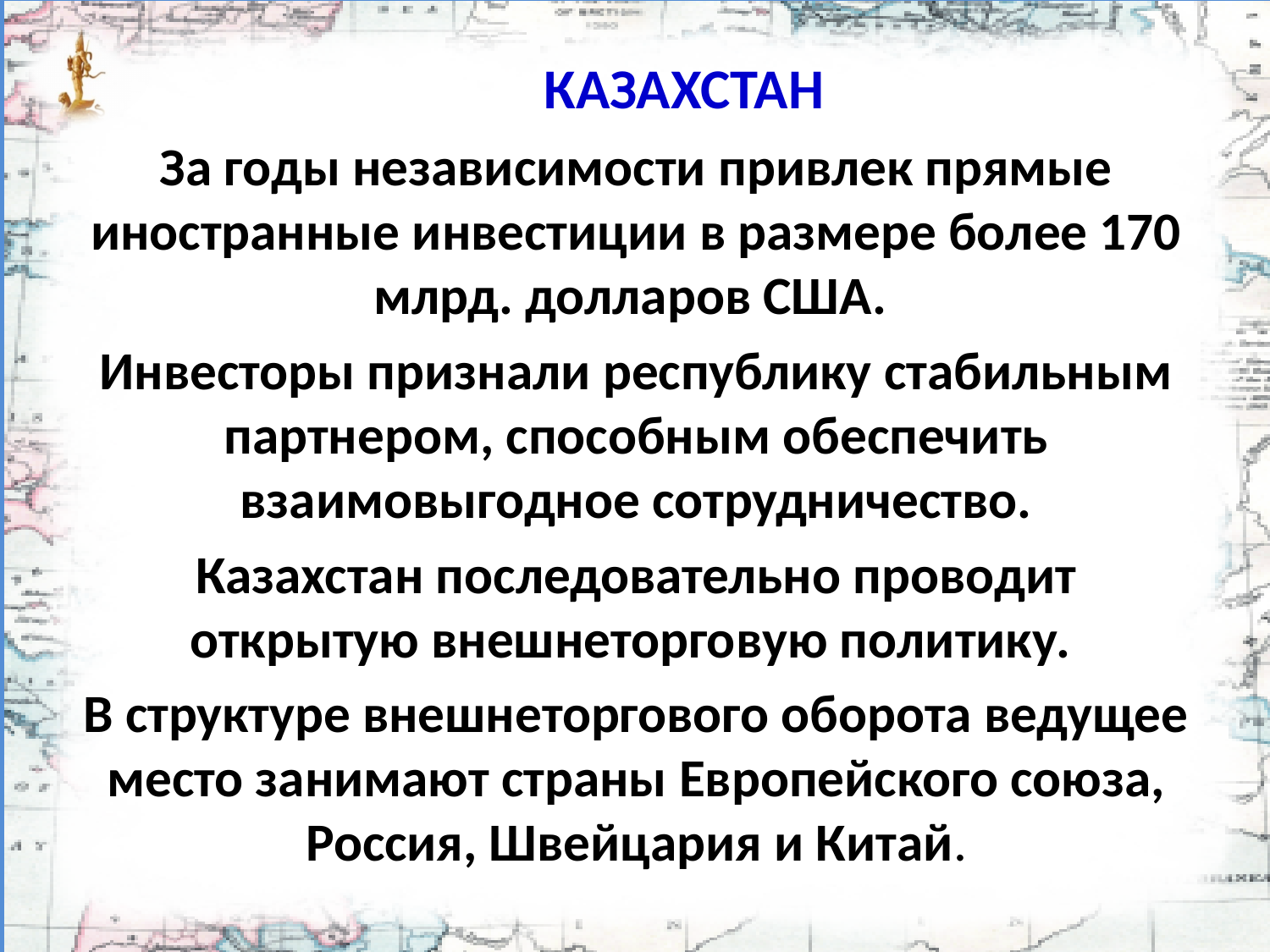

# КАЗАХСТАН
За годы независимости привлек прямые иностранные инвестиции в размере более 170 млрд. долларов США.
Инвесторы признали республику стабильным партнером, способным обеспечить взаимовыгодное сотрудничество.
Казахстан последовательно проводит открытую внешнеторго­вую политику.
В структуре внешнеторгового оборота ведущее место занимают страны Европейского союза, Россия, Швейцария и Китай.